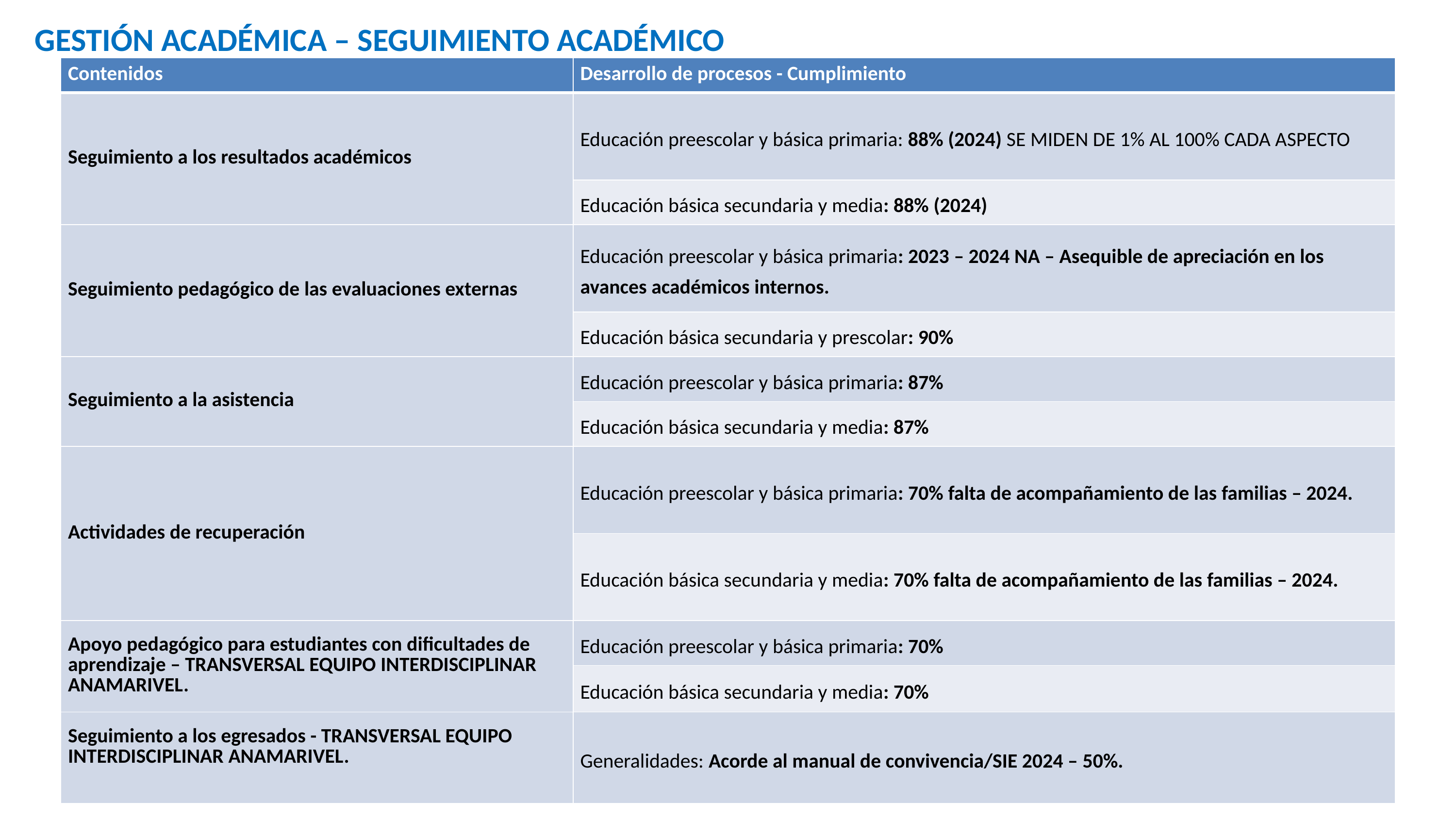

GESTIÓN ACADÉMICA – SEGUIMIENTO ACADÉMICO
| Contenidos | Desarrollo de procesos - Cumplimiento |
| --- | --- |
| Seguimiento a los resultados académicos | Educación preescolar y básica primaria: 88% (2024) SE MIDEN DE 1% AL 100% CADA ASPECTO |
|  | Educación básica secundaria y media: 88% (2024) |
| Seguimiento pedagógico de las evaluaciones externas | Educación preescolar y básica primaria: 2023 – 2024 NA – Asequible de apreciación en los avances académicos internos. |
|  | Educación básica secundaria y prescolar: 90% |
| Seguimiento a la asistencia | Educación preescolar y básica primaria: 87% |
|  | Educación básica secundaria y media: 87% |
| Actividades de recuperación | Educación preescolar y básica primaria: 70% falta de acompañamiento de las familias – 2024. |
|  | Educación básica secundaria y media: 70% falta de acompañamiento de las familias – 2024. |
| Apoyo pedagógico para estudiantes con dificultades de aprendizaje – TRANSVERSAL EQUIPO INTERDISCIPLINAR ANAMARIVEL. | Educación preescolar y básica primaria: 70% |
|  | Educación básica secundaria y media: 70% |
| Seguimiento a los egresados - TRANSVERSAL EQUIPO INTERDISCIPLINAR ANAMARIVEL. | Generalidades: Acorde al manual de convivencia/SIE 2024 – 50%. |